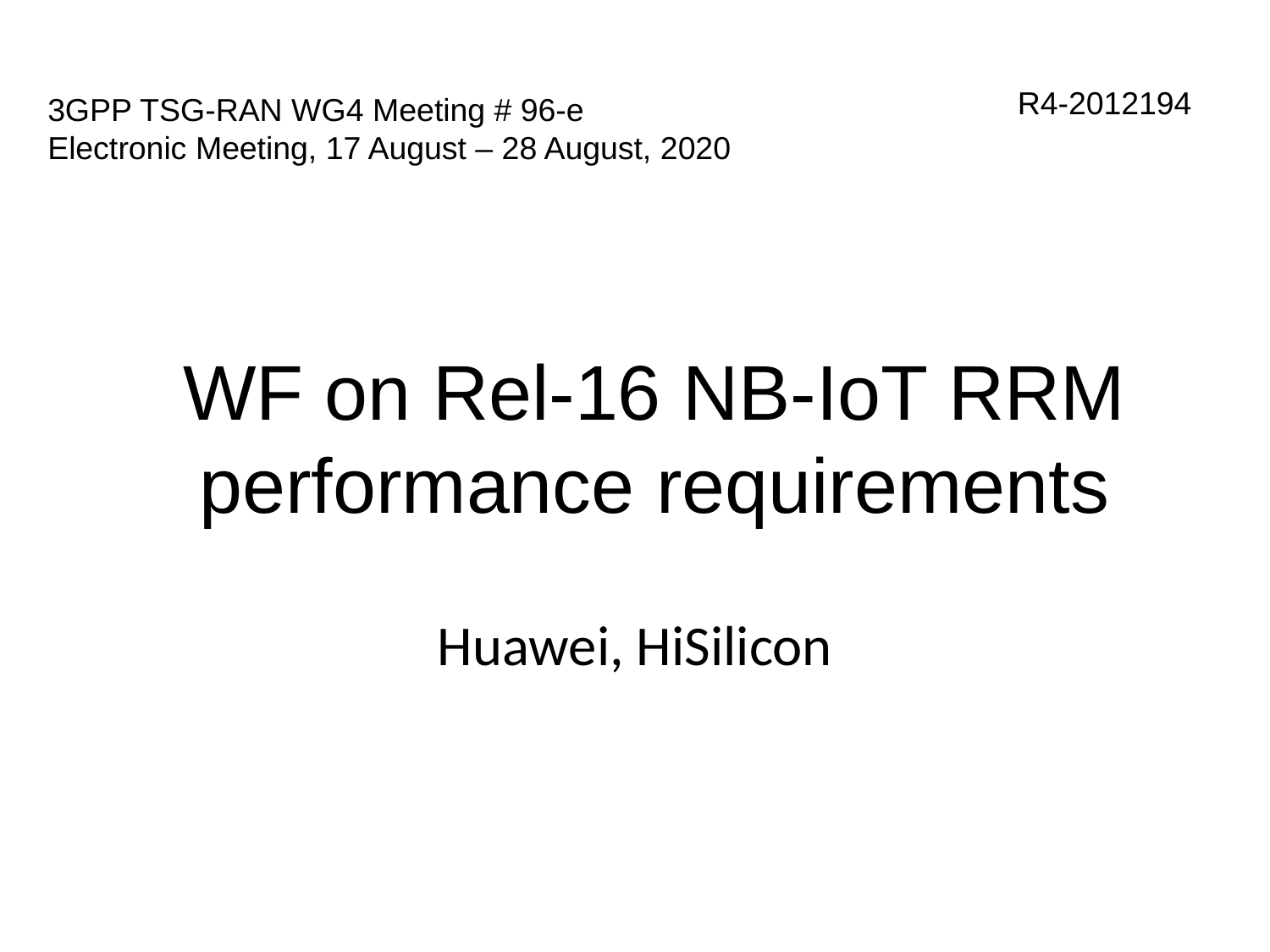

# 3GPP TSG-RAN WG4 Meeting # 96-e Electronic Meeting, 17 August – 28 August, 2020
R4-2012194
WF on Rel-16 NB-IoT RRM performance requirements
Huawei, HiSilicon